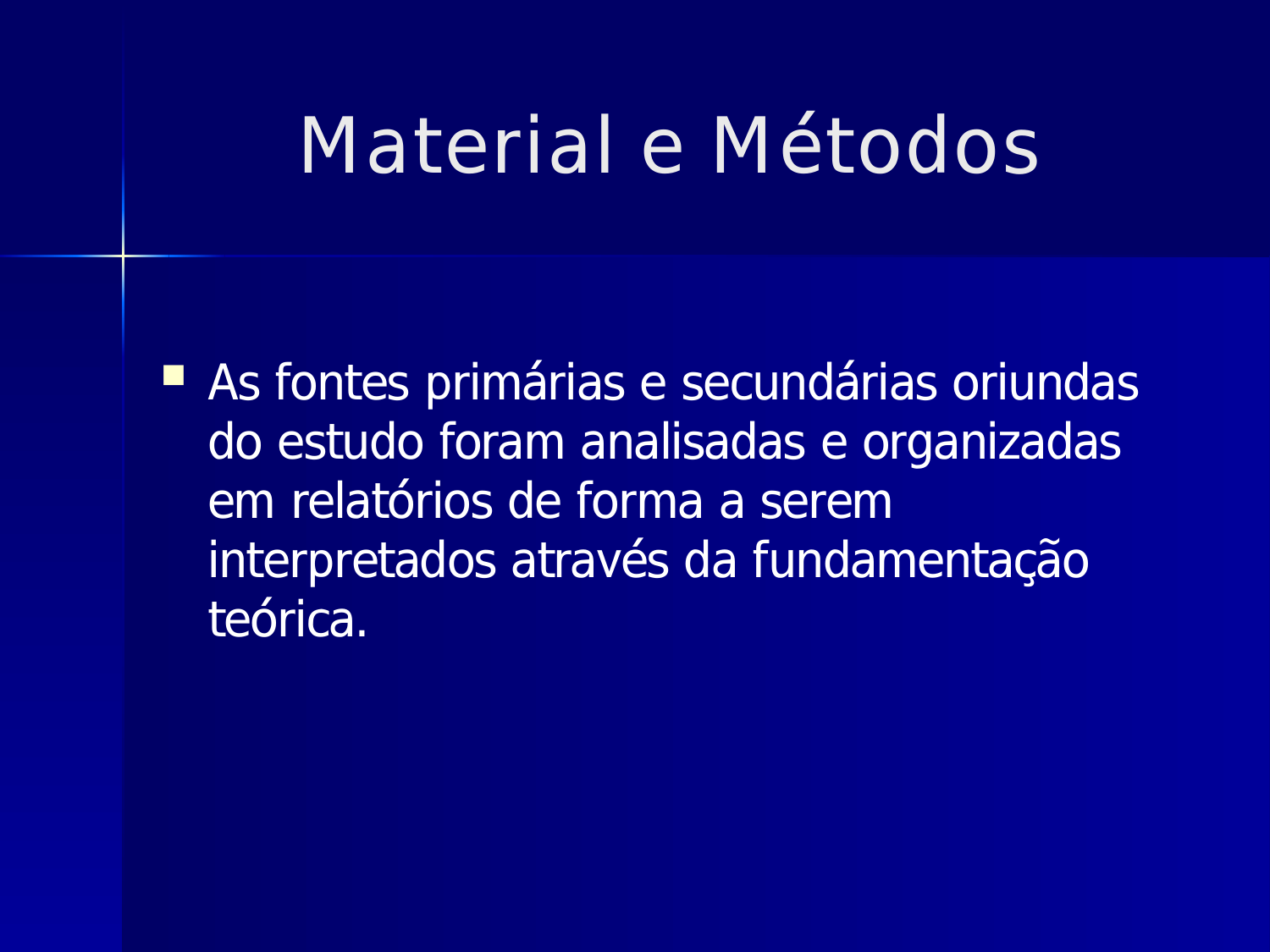

# Material e Métodos

As fontes primárias e secundárias oriundas do estudo foram analisadas e organizadas em relatórios de forma a serem interpretados através da fundamentação teórica.